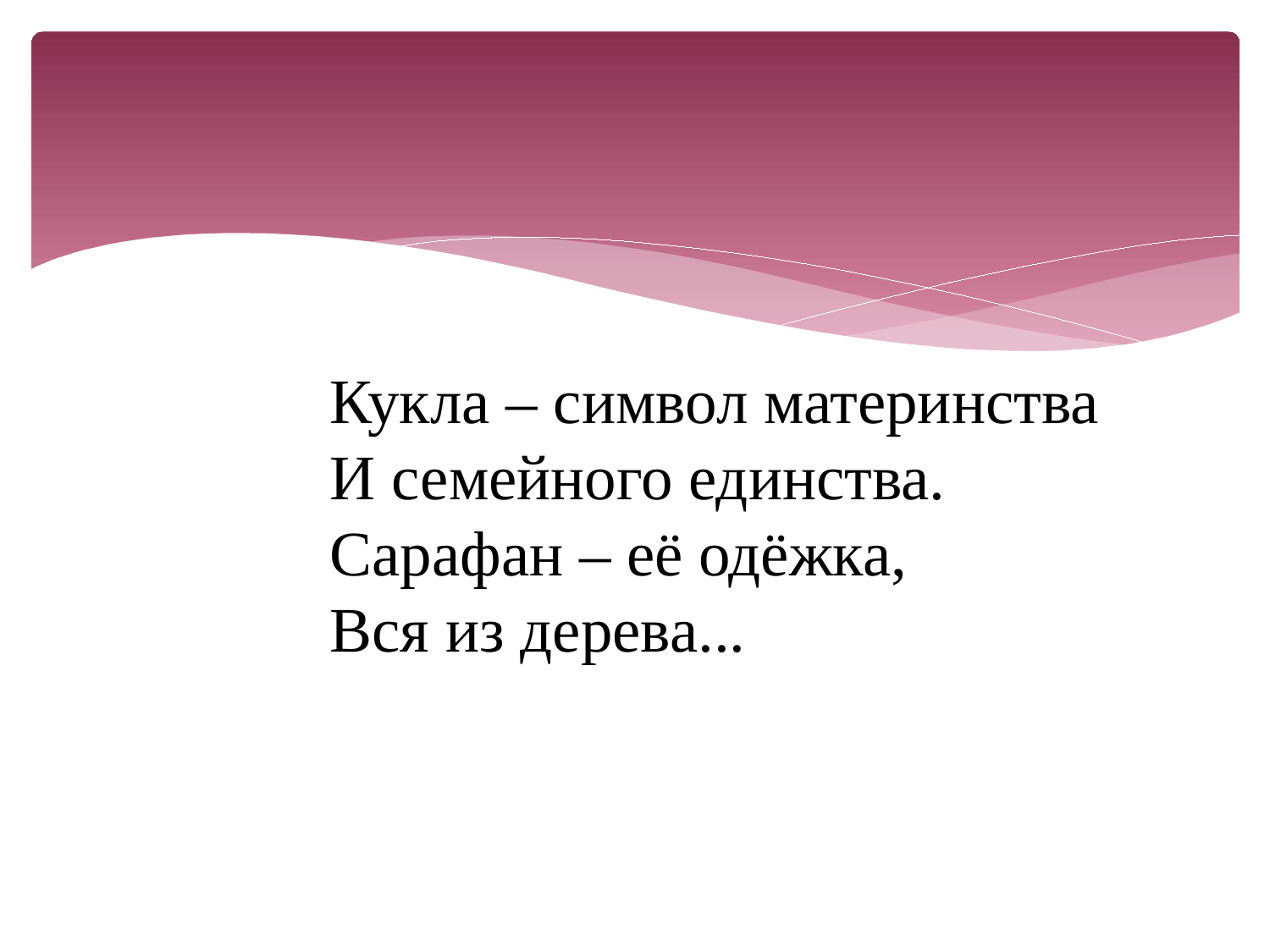

Кукла – символ материнства
И семейного единства.
Сарафан – её одёжка,
Вся из дерева...